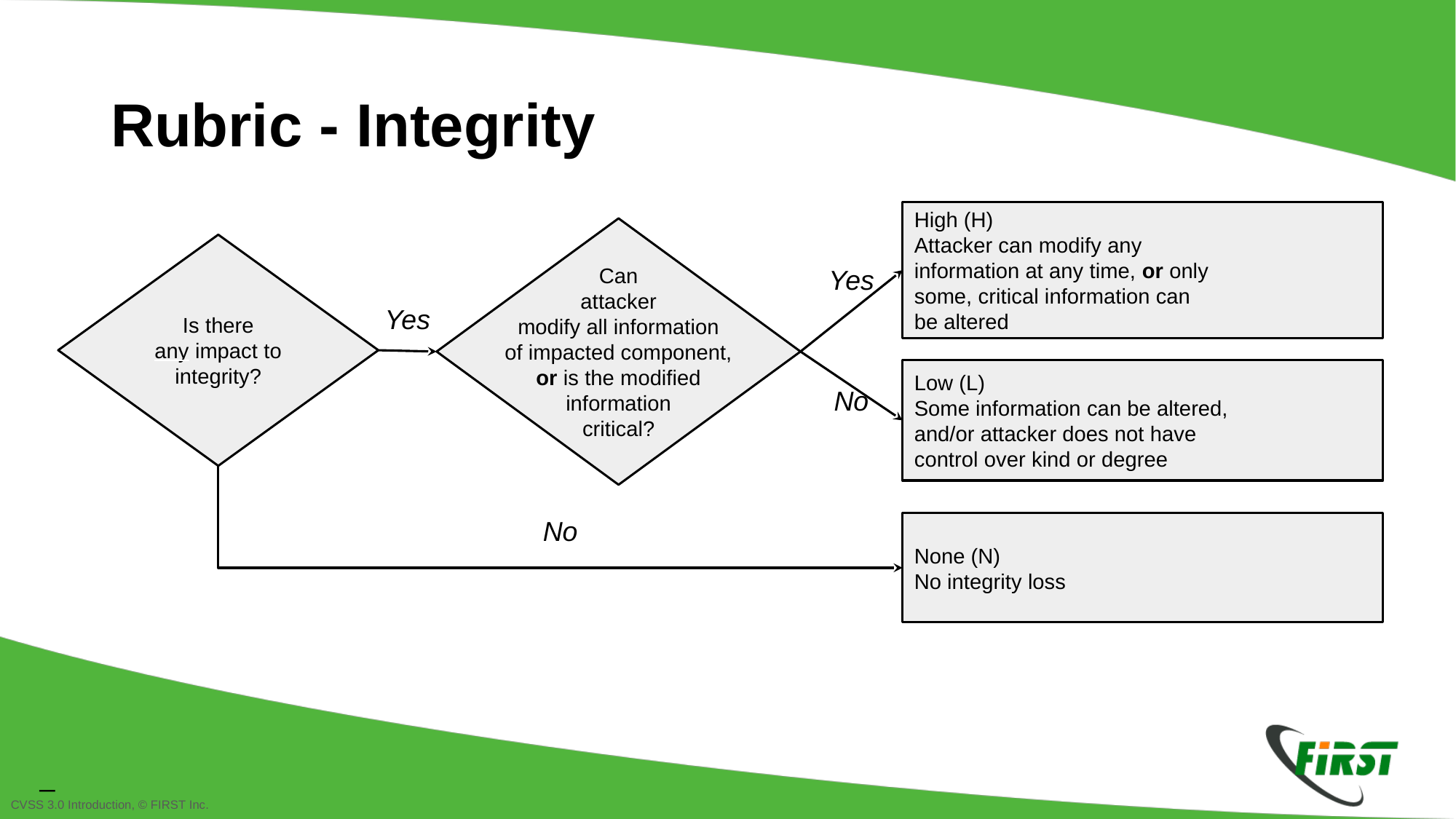

Rubric - Integrity

High (H)
Attacker can modify any
information at any time, or only
some, critical information can
be altered
Can
attacker
modify all information
of impacted component,
or is the modified
information
critical?
Is there
any impact to
integrity?
Low (L)
Some information can be altered,
and/or attacker does not have
control over kind or degree
None (N)
No integrity loss
_